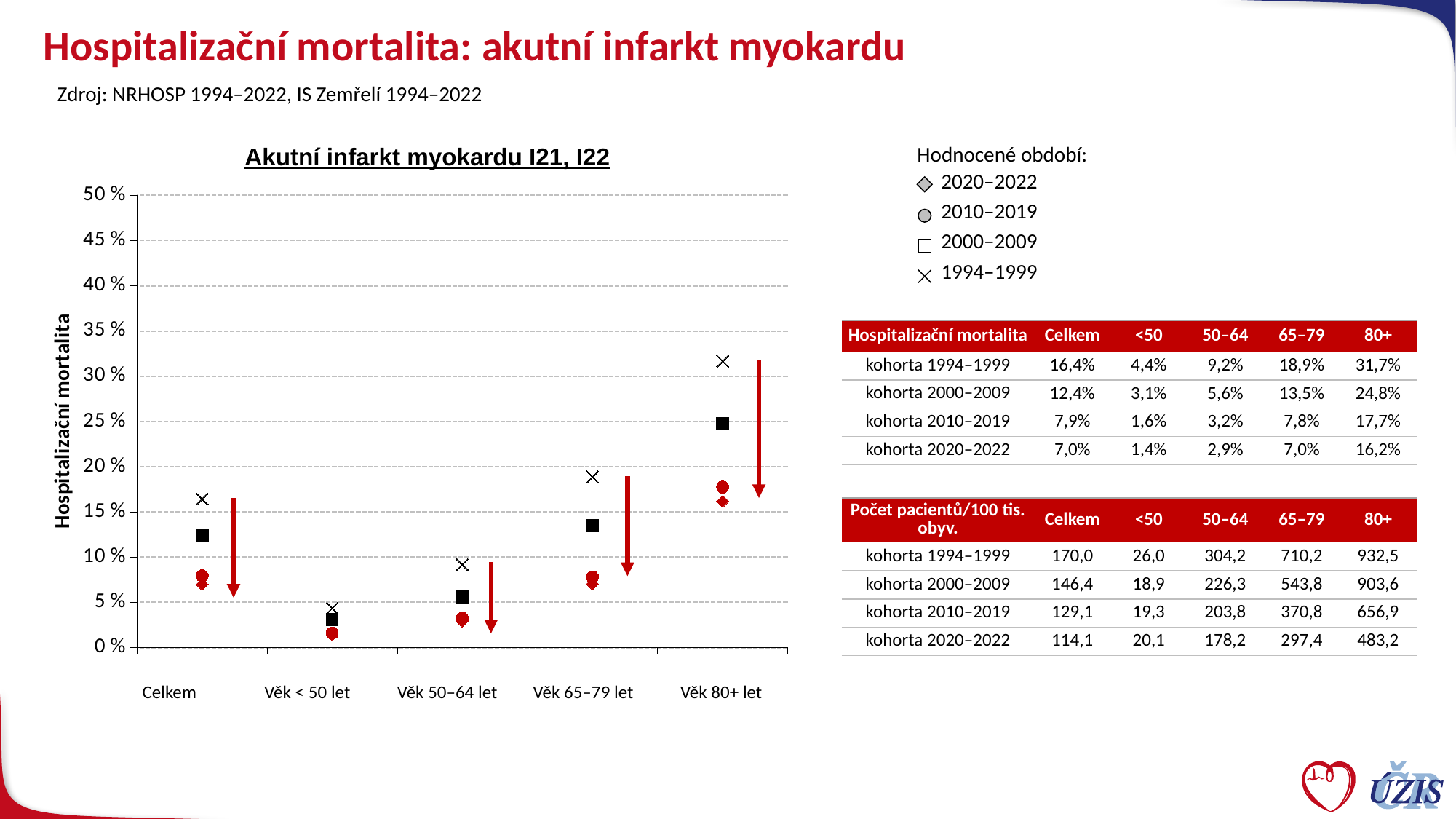

# Hospitalizační mortalita: akutní infarkt myokardu
Zdroj: NRHOSP 1994–2022, IS Zemřelí 1994–2022
Akutní infarkt myokardu I21, I22
Hodnocené období:
| 2020–2022 |
| --- |
| 2010–2019 |
| 2000–2009 |
| 1994–1999 |

### Chart

| Category | kohorta 1994–1999 | kohorta 2000–2009 | #REF! | #REF! | kohorta 2010–2019 | kohorta 2020–2022 |
|---|---|---|---|---|---|---|
| celkem | 0.16425481252934468 | 0.12438752846897659 | 0.07923180791358159 | 0.06974993930565672 | None | None |
| <50 | 0.04353594825441579 | 0.030763688760806915 | 0.01578067049669115 | 0.014336917562724014 | None | None |
| 50-64 | 0.0917303683113273 | 0.05620792819745699 | 0.032439815605258666 | 0.029217719132893498 | None | None |
| 65-79 | 0.188566583685103 | 0.1345523728992707 | 0.07783026295071642 | 0.07017642748435826 | None | None |
| 80+ | 0.3165861326192001 | 0.24778578176665092 | 0.17739325283206772 | 0.16159620703279337 | None | None |

| Hospitalizační mortalita | Celkem | <50 | 50–64 | 65–79 | 80+ |
| --- | --- | --- | --- | --- | --- |
| kohorta 1994–1999 | 16,4% | 4,4% | 9,2% | 18,9% | 31,7% |
| kohorta 2000–2009 | 12,4% | 3,1% | 5,6% | 13,5% | 24,8% |
| kohorta 2010–2019 | 7,9% | 1,6% | 3,2% | 7,8% | 17,7% |
| kohorta 2020–2022 | 7,0% | 1,4% | 2,9% | 7,0% | 16,2% |
| Počet pacientů/100 tis. obyv. | Celkem | <50 | 50–64 | 65–79 | 80+ |
| --- | --- | --- | --- | --- | --- |
| kohorta 1994–1999 | 170,0 | 26,0 | 304,2 | 710,2 | 932,5 |
| kohorta 2000–2009 | 146,4 | 18,9 | 226,3 | 543,8 | 903,6 |
| kohorta 2010–2019 | 129,1 | 19,3 | 203,8 | 370,8 | 656,9 |
| kohorta 2020–2022 | 114,1 | 20,1 | 178,2 | 297,4 | 483,2 |
| Celkem | Věk < 50 let | Věk 50–64 let | Věk 65–79 let | Věk 80+ let |
| --- | --- | --- | --- | --- |